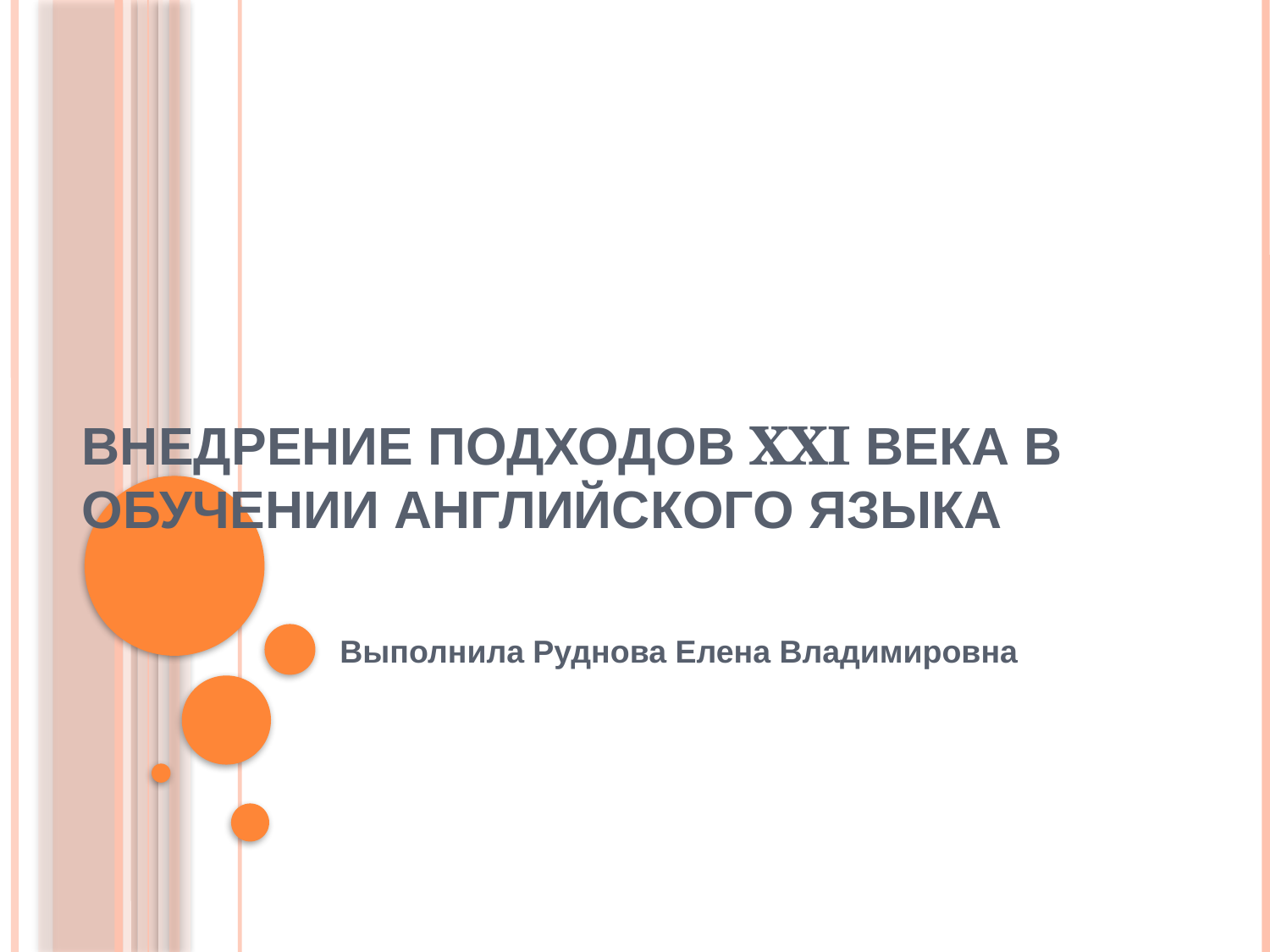

# Внедрение подходов XXI века в обучении английского языка
Выполнила Руднова Елена Владимировна